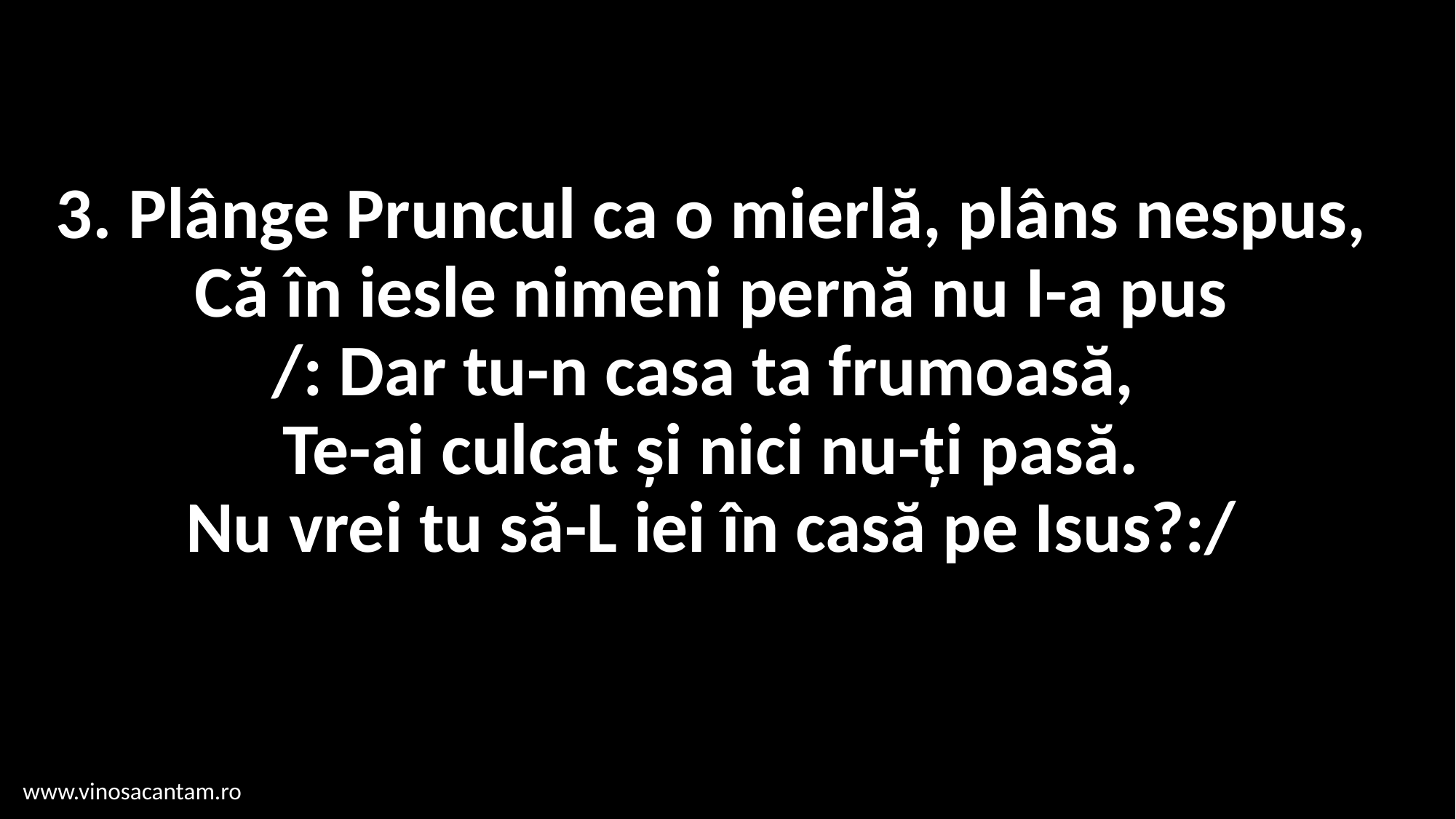

# 3. Plânge Pruncul ca o mierlă, plâns nespus, Că în iesle nimeni pernă nu I-a pus /: Dar tu-n casa ta frumoasă, Te-ai culcat și nici nu-ți pasă. Nu vrei tu să-L iei în casă pe Isus?:/
www.vinosacantam.ro